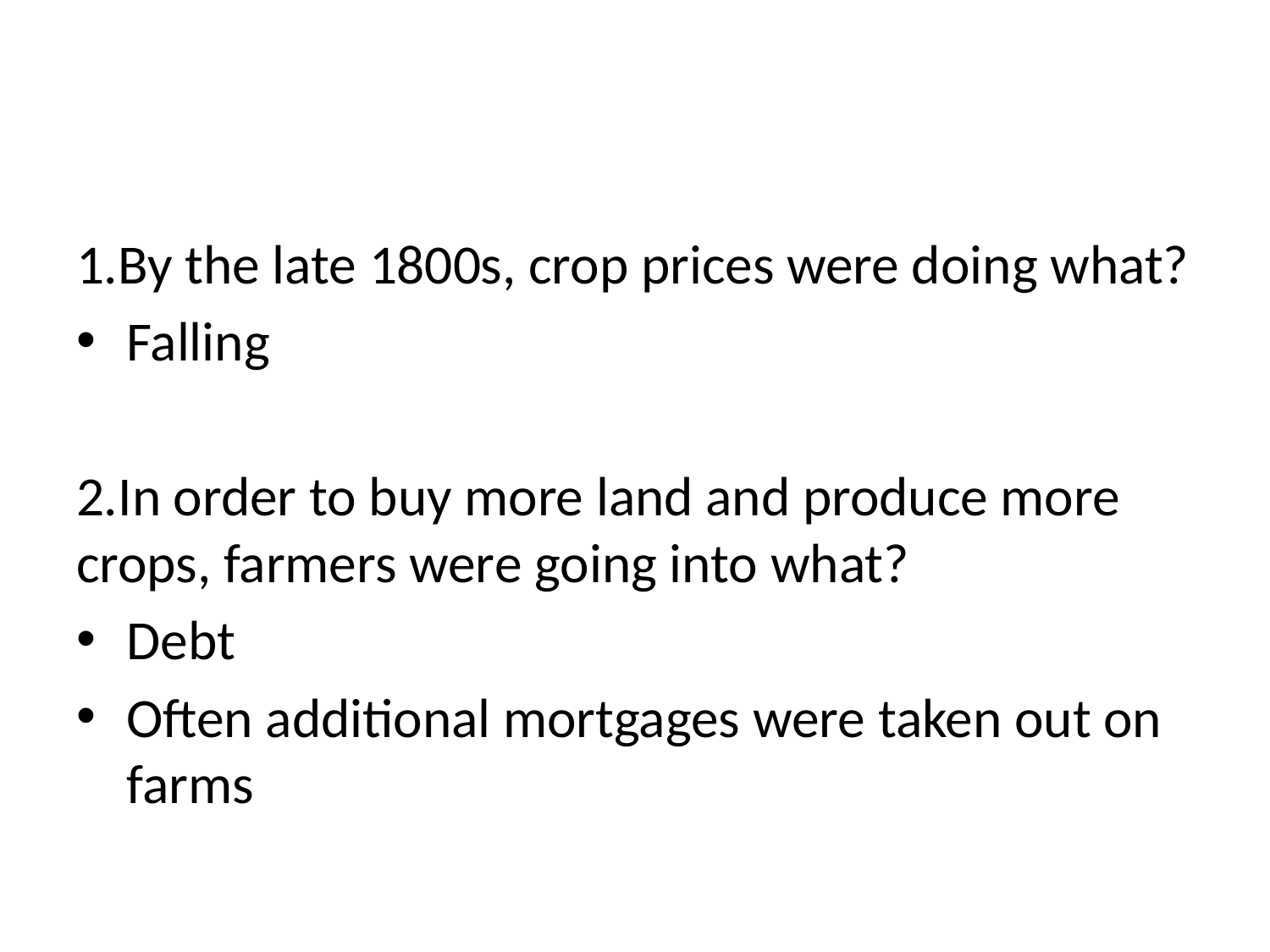

#
1.By the late 1800s, crop prices were doing what?
Falling

2.In order to buy more land and produce more crops, farmers were going into what?
Debt
Often additional mortgages were taken out on farms